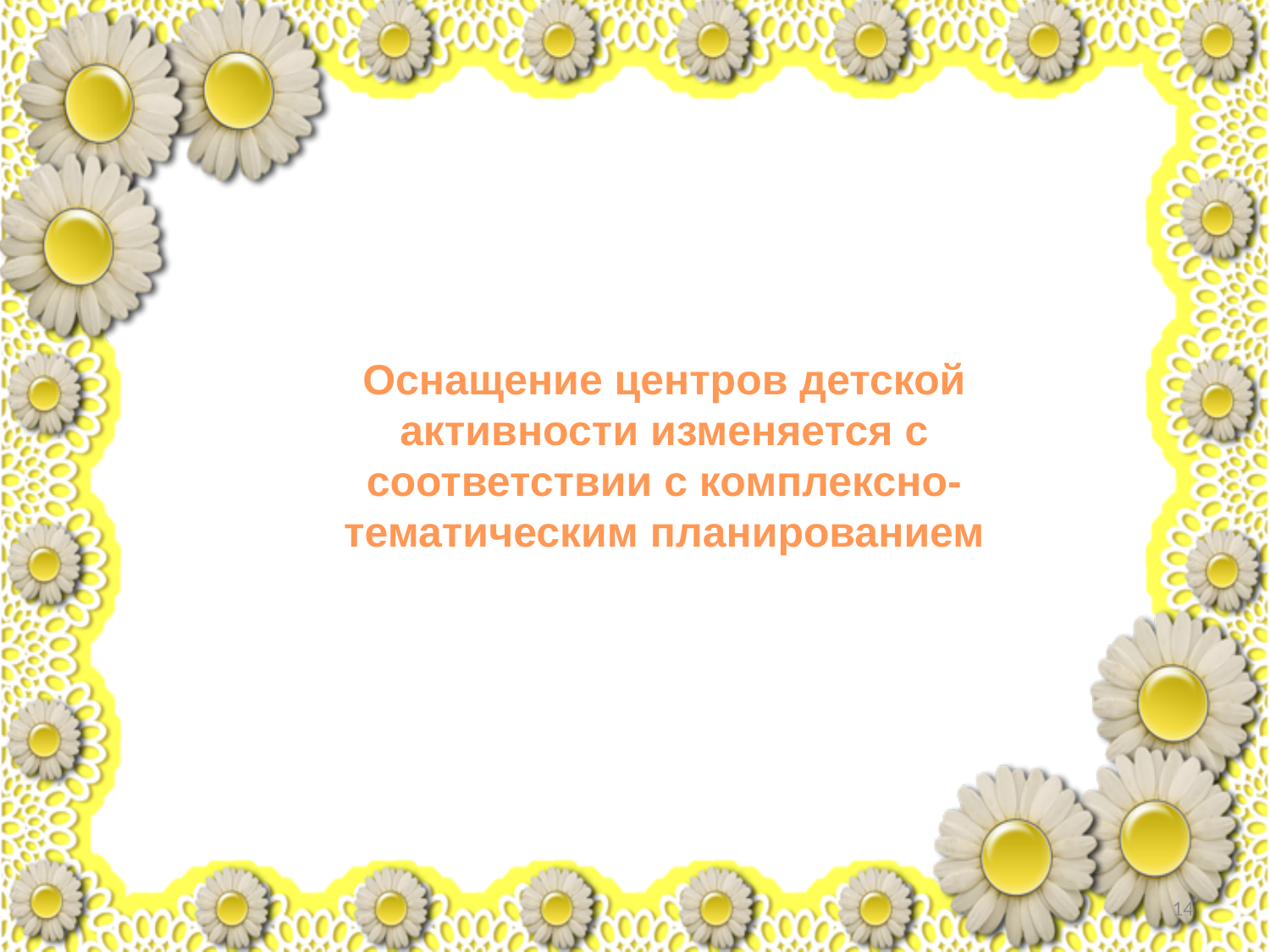

Оснащение центров детской активности изменяется с соответствии с комплексно- тематическим планированием
14